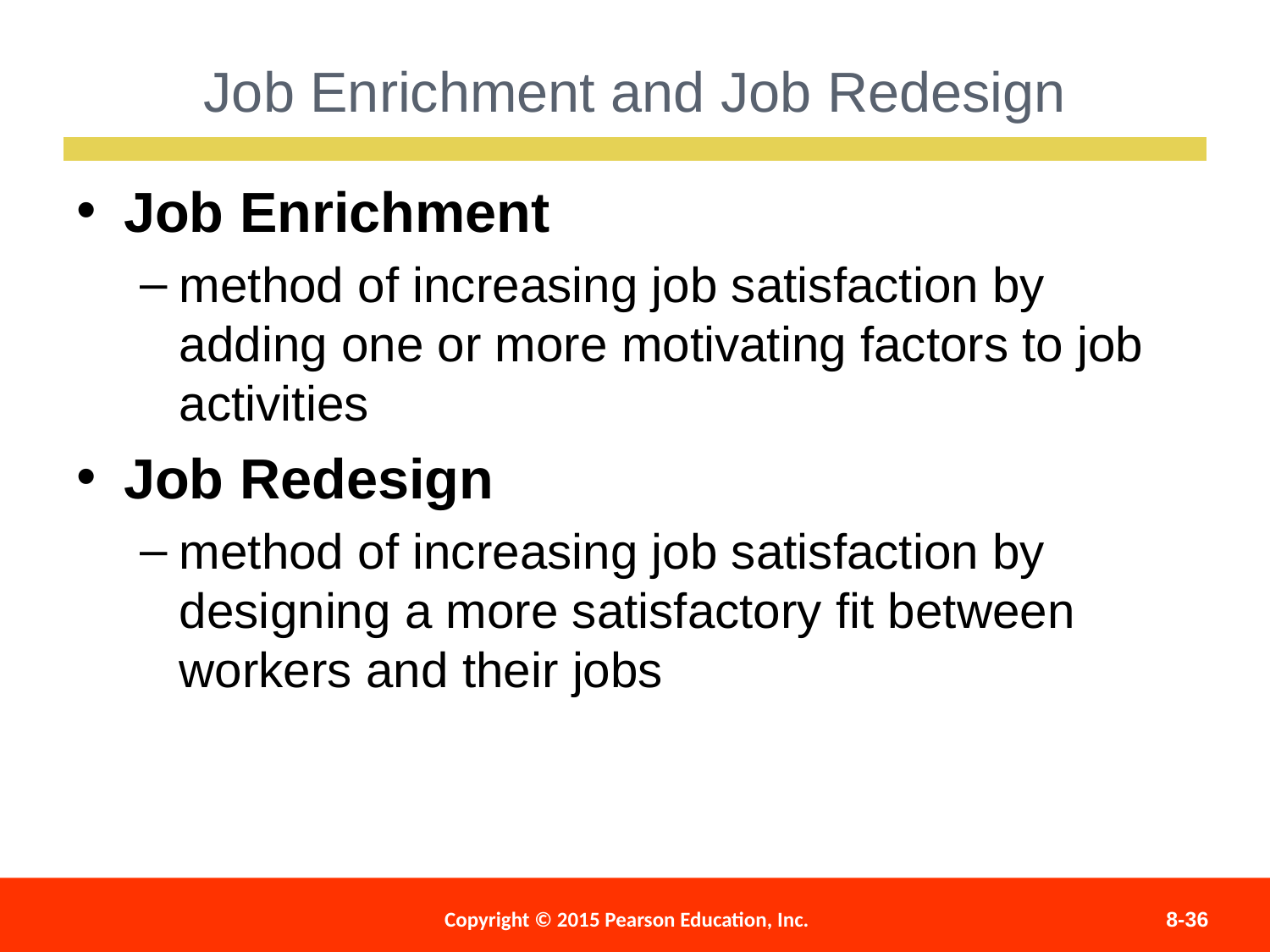

Job Enrichment and Job Redesign
Job Enrichment
method of increasing job satisfaction by adding one or more motivating factors to job activities
Job Redesign
method of increasing job satisfaction by designing a more satisfactory fit between workers and their jobs